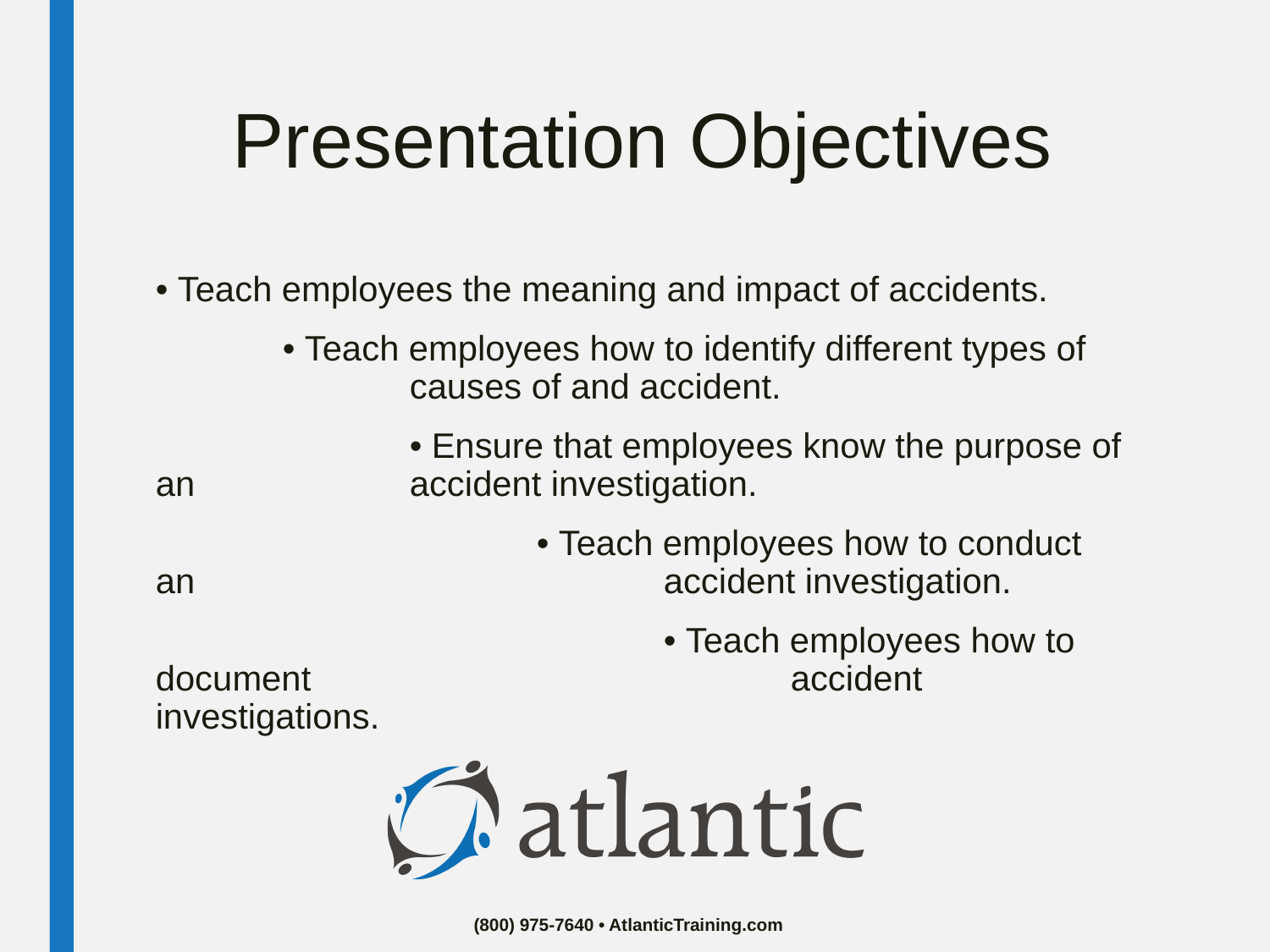

# Presentation Objectives
• Teach employees the meaning and impact of accidents.
	• Teach employees how to identify different types of 		causes of and accident.
		• Ensure that employees know the purpose of an 		accident investigation.
			• Teach employees how to conduct an 				accident investigation.
				• Teach employees how to document 				accident investigations.
(800) 975-7640 • AtlanticTraining.com